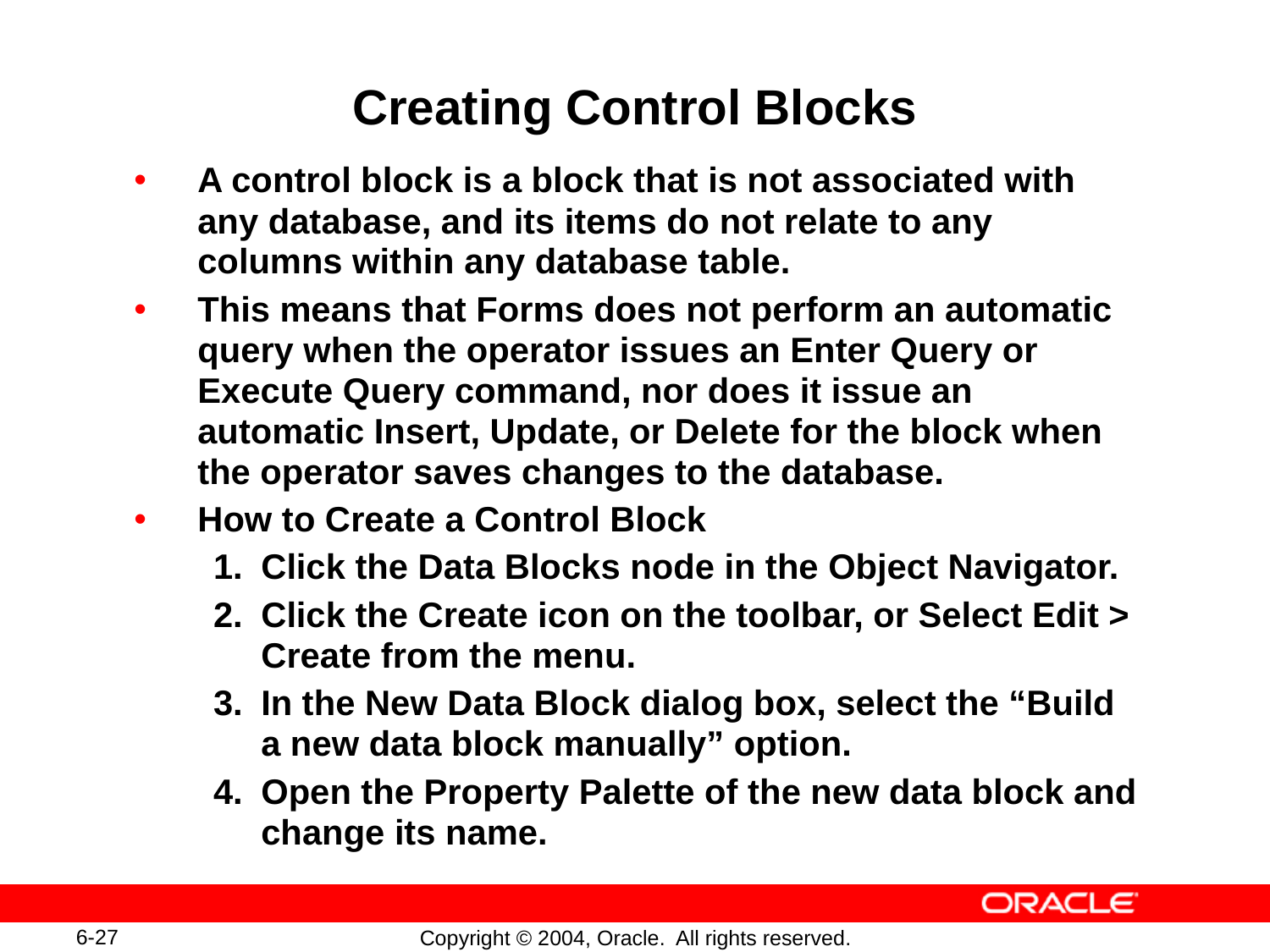

# Creating Control Blocks
A control block is a block that is not associated with any database, and its items do not relate to any columns within any database table.
This means that Forms does not perform an automatic query when the operator issues an Enter Query or Execute Query command, nor does it issue an automatic Insert, Update, or Delete for the block when the operator saves changes to the database.
How to Create a Control Block
1.	Click the Data Blocks node in the Object Navigator.
2.	Click the Create icon on the toolbar, or Select Edit > Create from the menu.
3.	In the New Data Block dialog box, select the “Build a new data block manually” option.
4.	Open the Property Palette of the new data block and change its name.